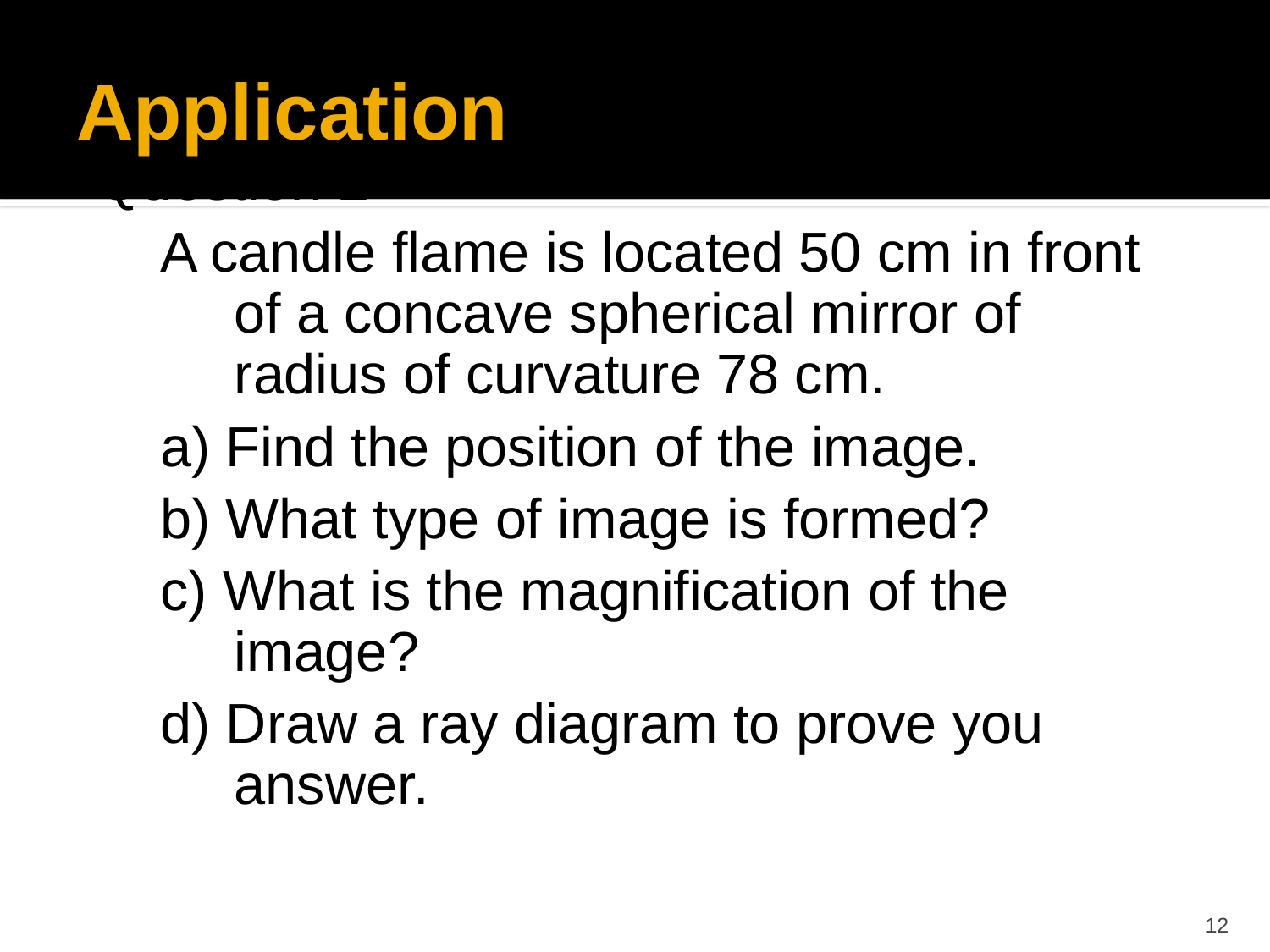

# Application
Question 2
A candle flame is located 50 cm in front of a concave spherical mirror of radius of curvature 78 cm.
a) Find the position of the image.
b) What type of image is formed?
c) What is the magnification of the image?
d) Draw a ray diagram to prove you answer.
12